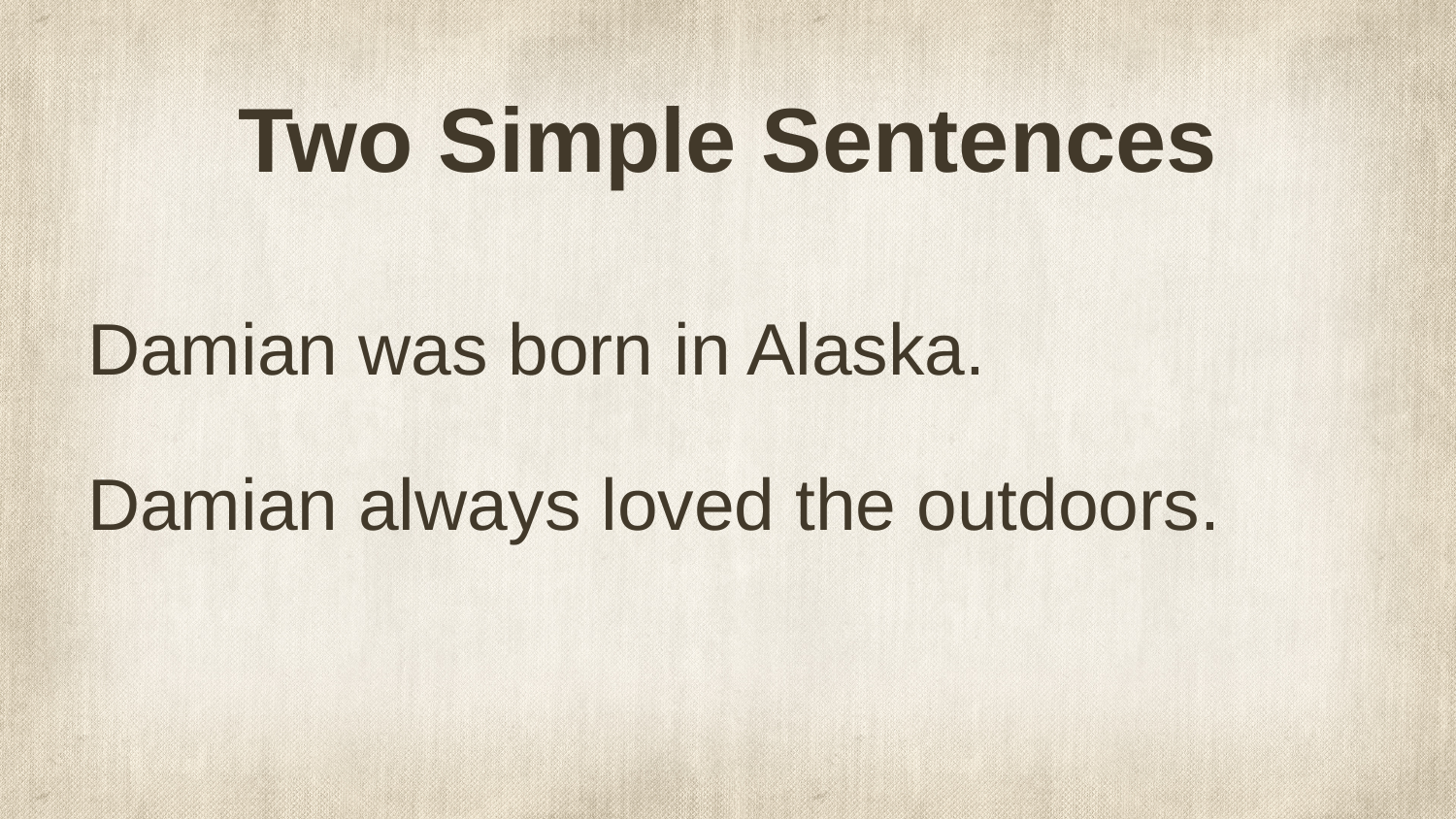

# Two Simple Sentences
Damian was born in Alaska.
Damian always loved the outdoors.